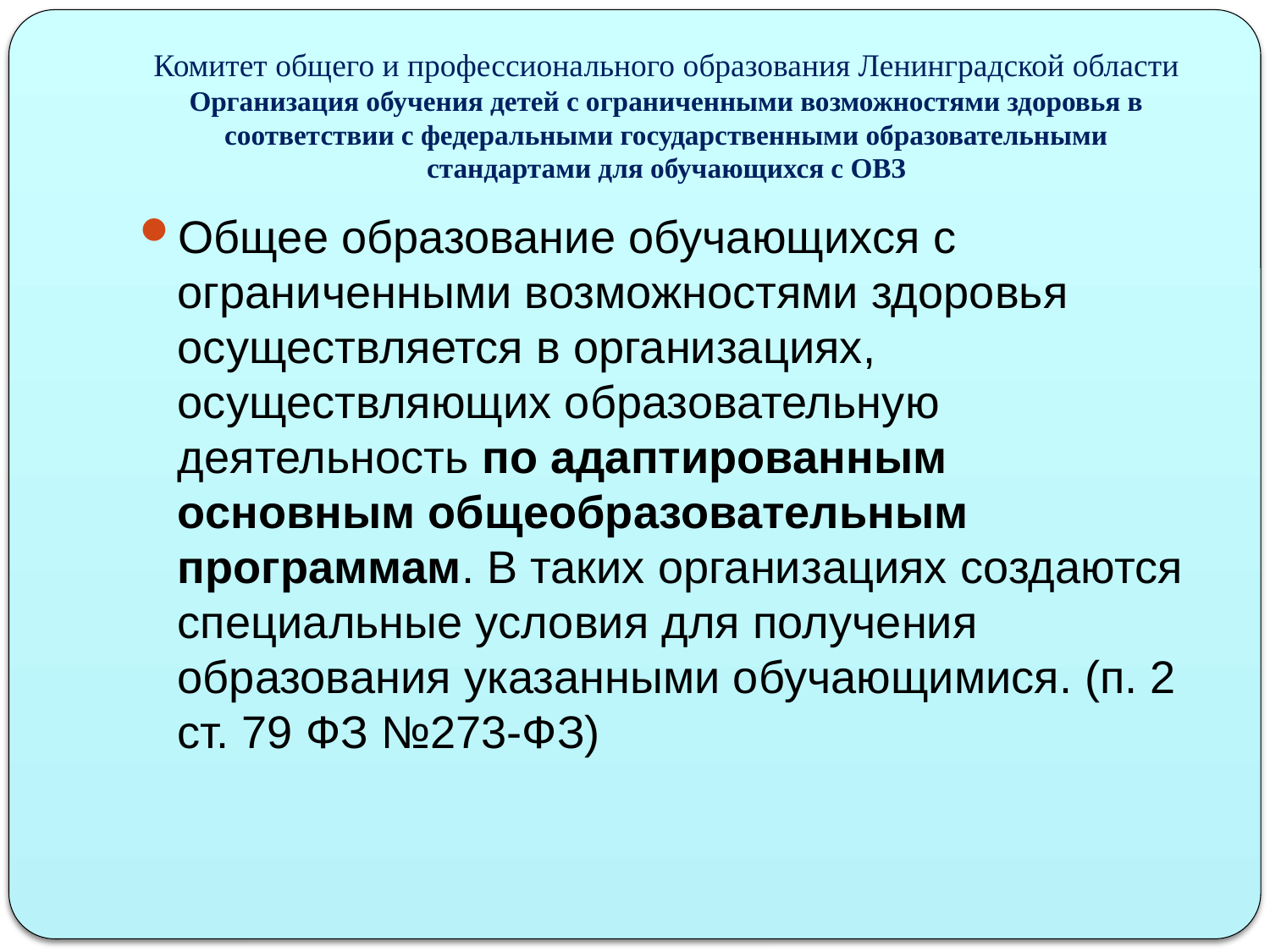

# Комитет общего и профессионального образования Ленинградской области Организация обучения детей с ограниченными возможностями здоровья в соответствии с федеральными государственными образовательными стандартами для обучающихся с ОВЗ
Общее образование обучающихся с ограниченными возможностями здоровья осуществляется в организациях, осуществляющих образовательную деятельность по адаптированным основным общеобразовательным программам. В таких организациях создаются специальные условия для получения образования указанными обучающимися. (п. 2 ст. 79 ФЗ №273-ФЗ)